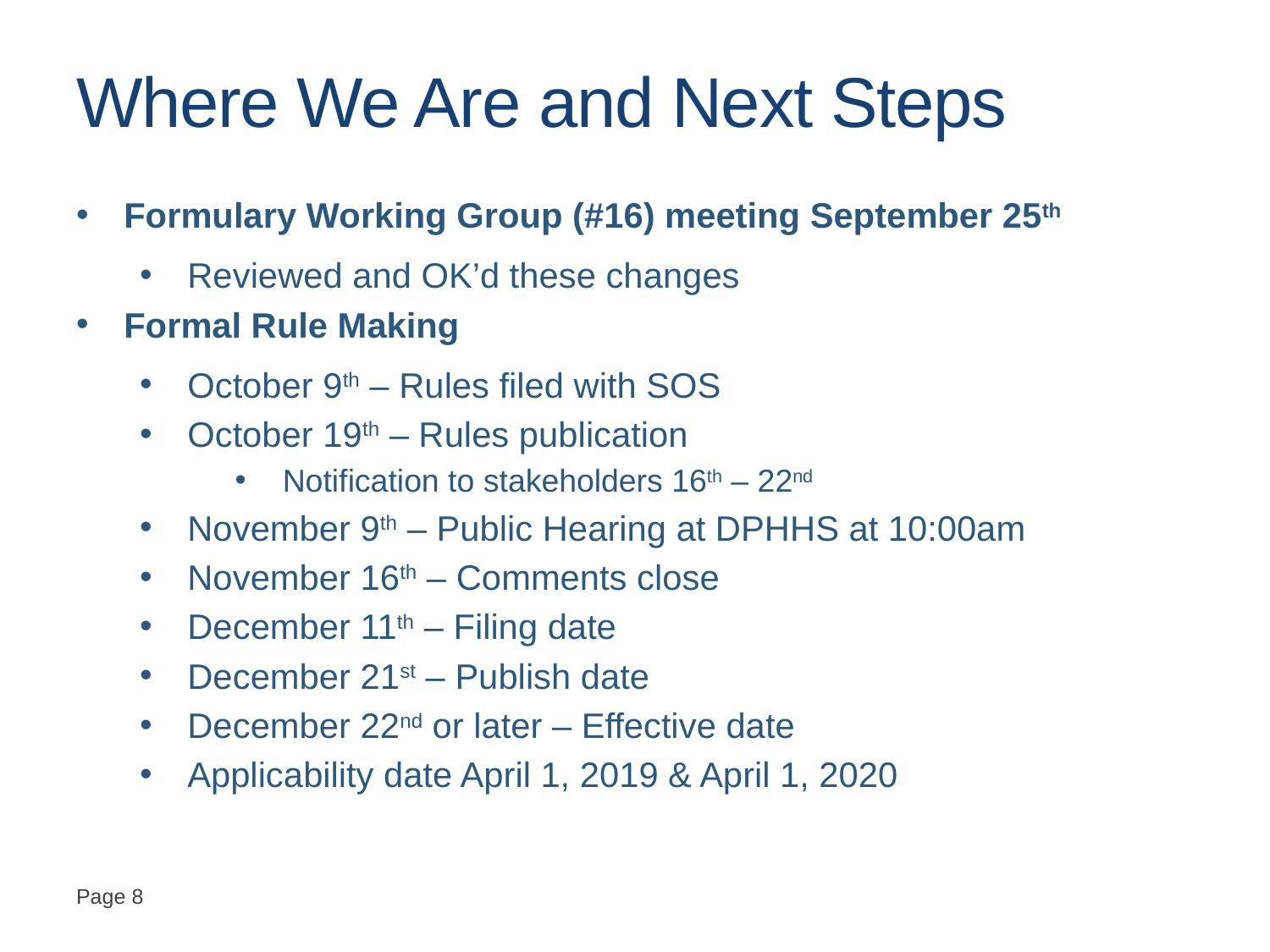

# Where We Are and Next Steps
Formulary Working Group (#16) meeting September 25th
Reviewed and OK’d these changes
Formal Rule Making
October 9th – Rules filed with SOS
October 19th – Rules publication
Notification to stakeholders 16th – 22nd
November 9th – Public Hearing at DPHHS at 10:00am
November 16th – Comments close
December 11th – Filing date
December 21st – Publish date
December 22nd or later – Effective date
Applicability date April 1, 2019 & April 1, 2020

Page 8